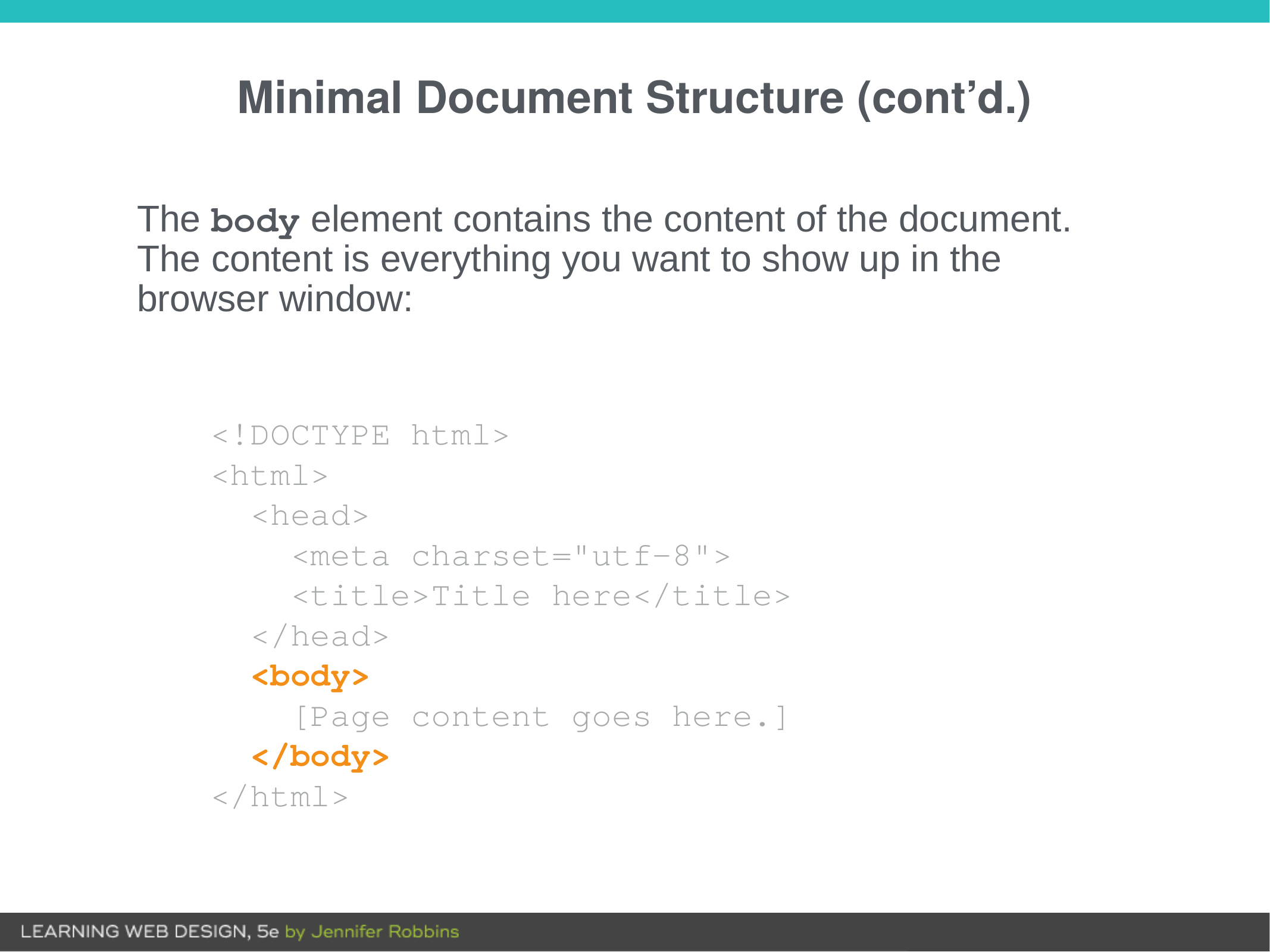

Minimal Document Structure (cont’d.)
The body element contains the content of the document. The content is everything you want to show up in the browser window:
<!DOCTYPE html>
<html>
  <head>
    <meta charset="utf-8">
    <title>Title here</title>
  </head>
  <body>
    [Page content goes here.]
  </body>
</html>